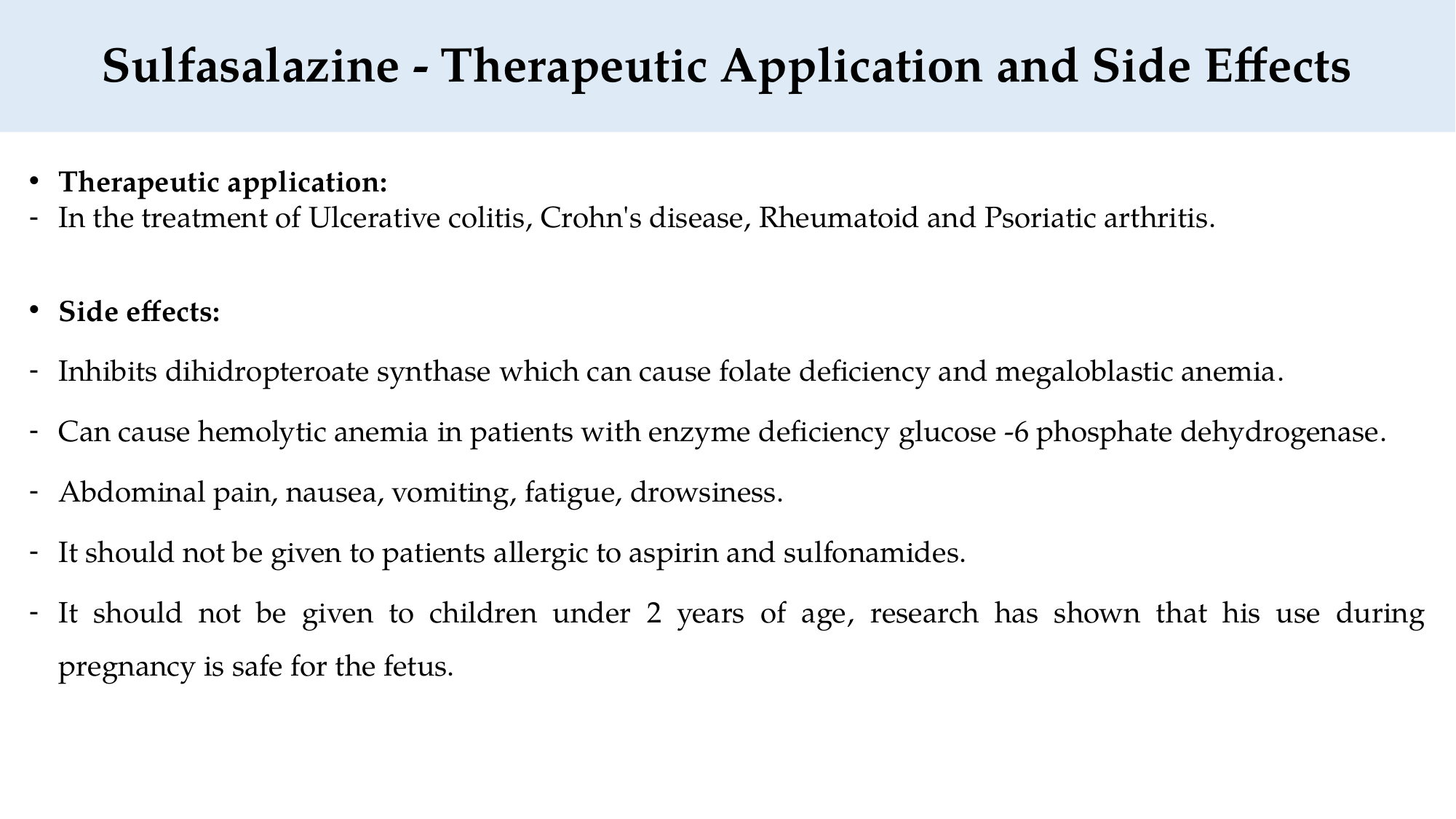

Sulfasalazine - Therapeutic Application and Side Effects
Therapeutic application:
In the treatment of Ulcerative colitis, Crohn's disease, Rheumatoid and Psoriatic arthritis.

Side effects:
Inhibits dihidropteroate synthase which can cause folate deficiency and megaloblastic anemia.
Can cause hemolytic anemia in patients with enzyme deficiency glucose -6 phosphate dehydrogenase.
Abdominal pain, nausea, vomiting, fatigue, drowsiness.
It should not be given to patients allergic to aspirin and sulfonamides.
It should not be given to children under 2 years of age, research has shown that his use during pregnancy is safe for the fetus.